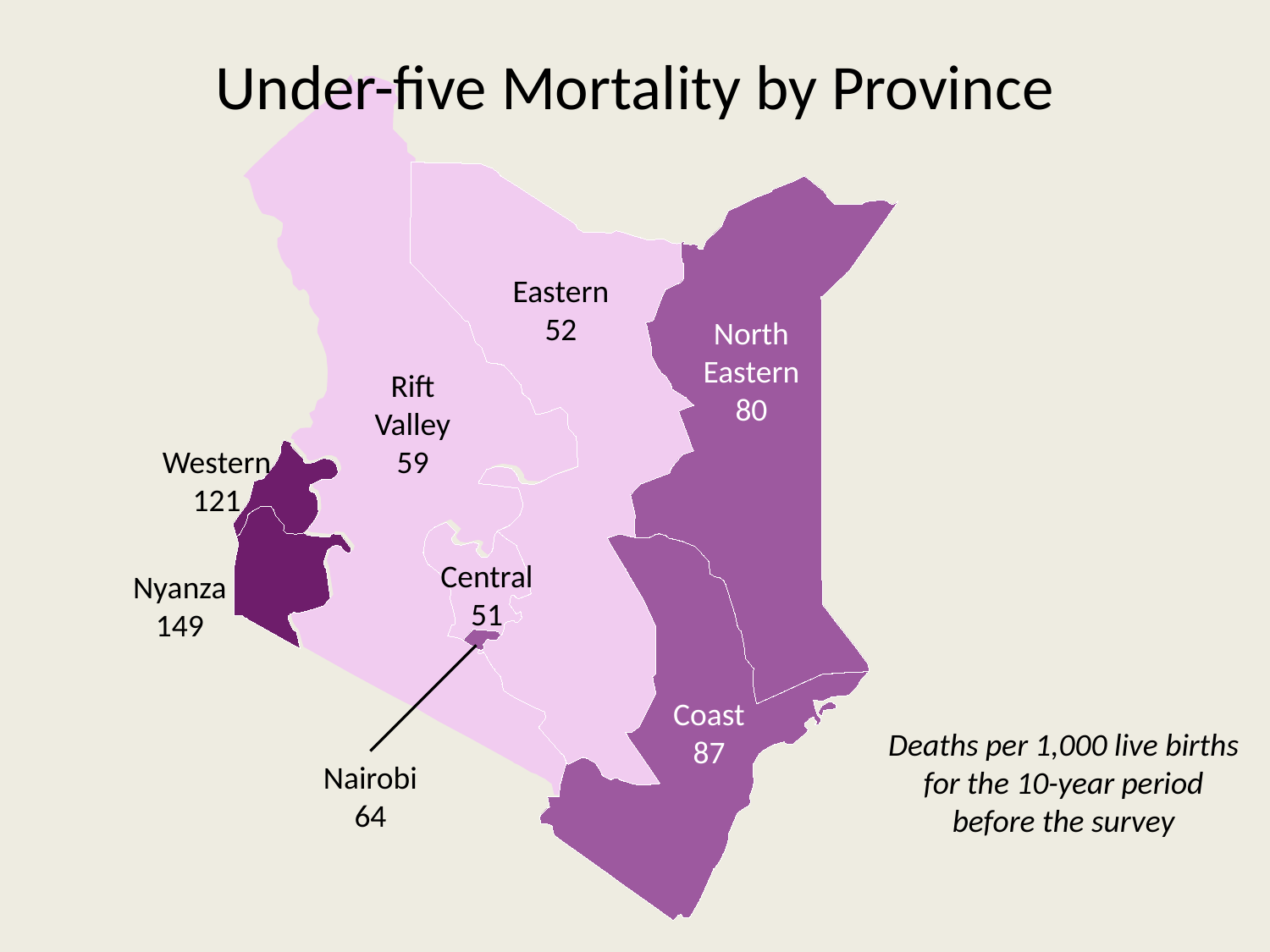

Under-five Mortality by Province

Eastern
52
North Eastern
80
Rift Valley
59
Western
121
Central
51
Nyanza
149
Coast
87
Deaths per 1,000 live births for the 10-year period before the survey
Nairobi
64